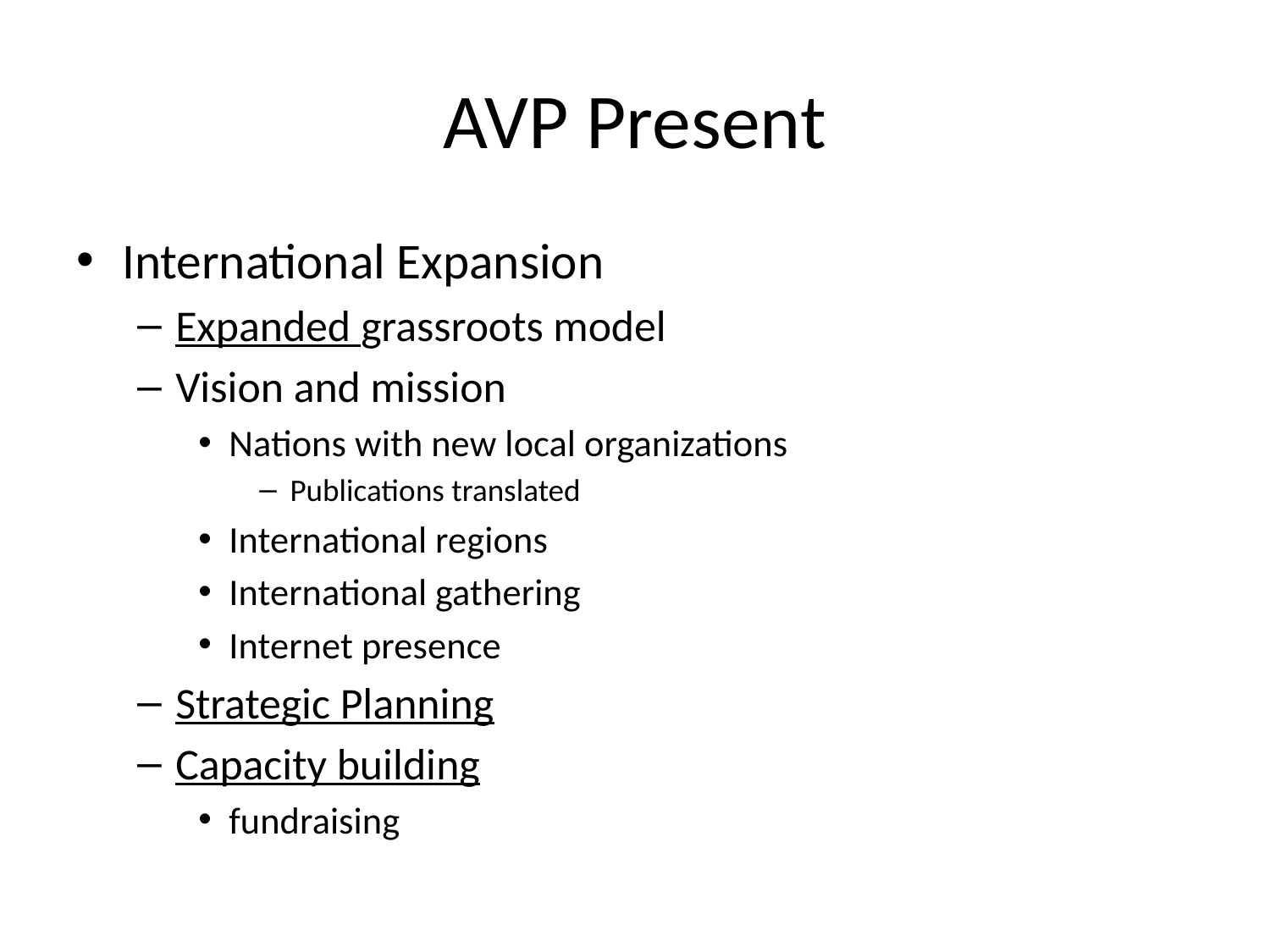

# AVP Present
International Expansion
Expanded grassroots model
Vision and mission
Nations with new local organizations
Publications translated
International regions
International gathering
Internet presence
Strategic Planning
Capacity building
fundraising